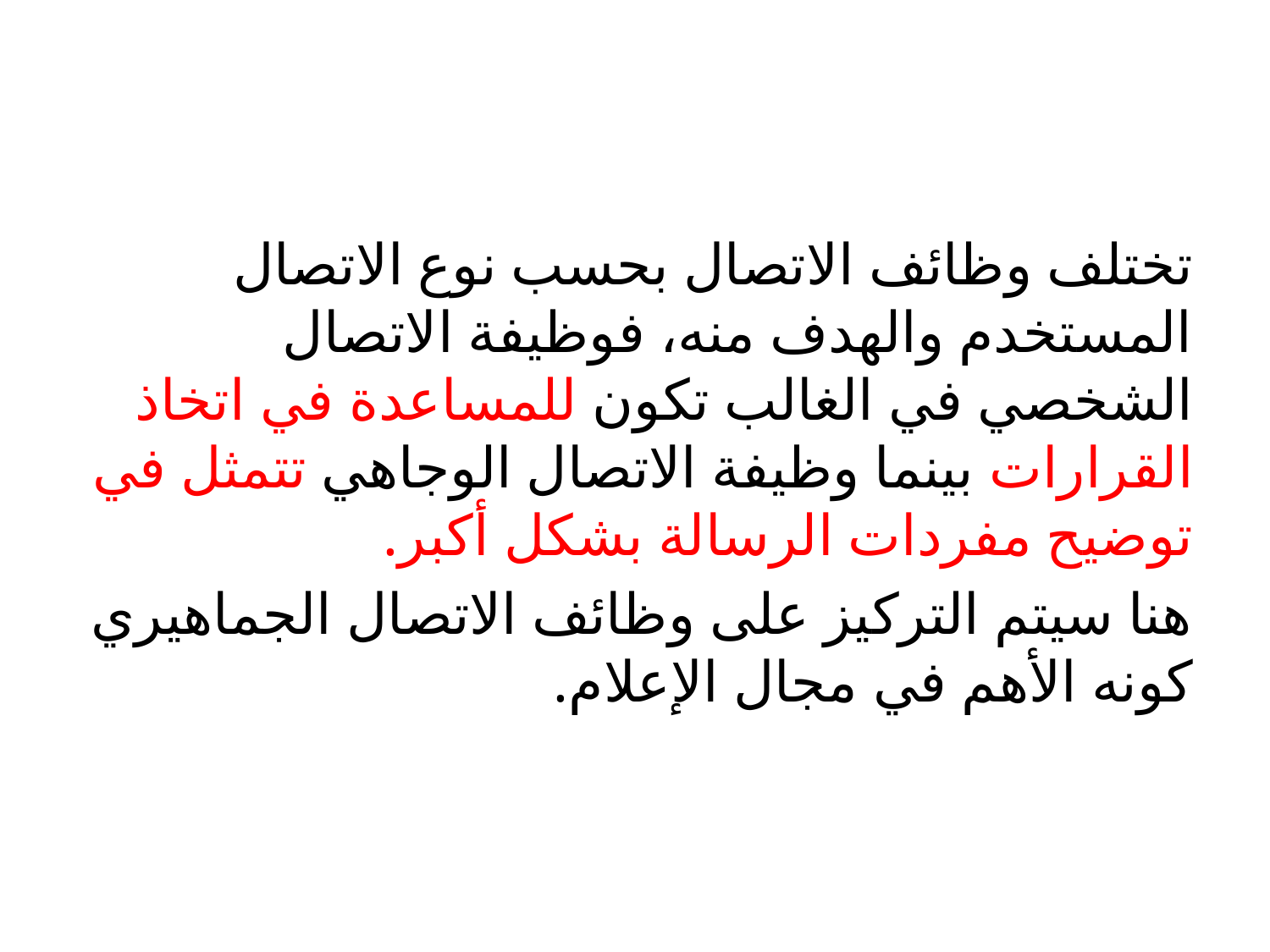

#
تختلف وظائف الاتصال بحسب نوع الاتصال المستخدم والهدف منه، فوظيفة الاتصال الشخصي في الغالب تكون للمساعدة في اتخاذ القرارات بينما وظيفة الاتصال الوجاهي تتمثل في توضيح مفردات الرسالة بشكل أكبر.
هنا سيتم التركيز على وظائف الاتصال الجماهيري كونه الأهم في مجال الإعلام.